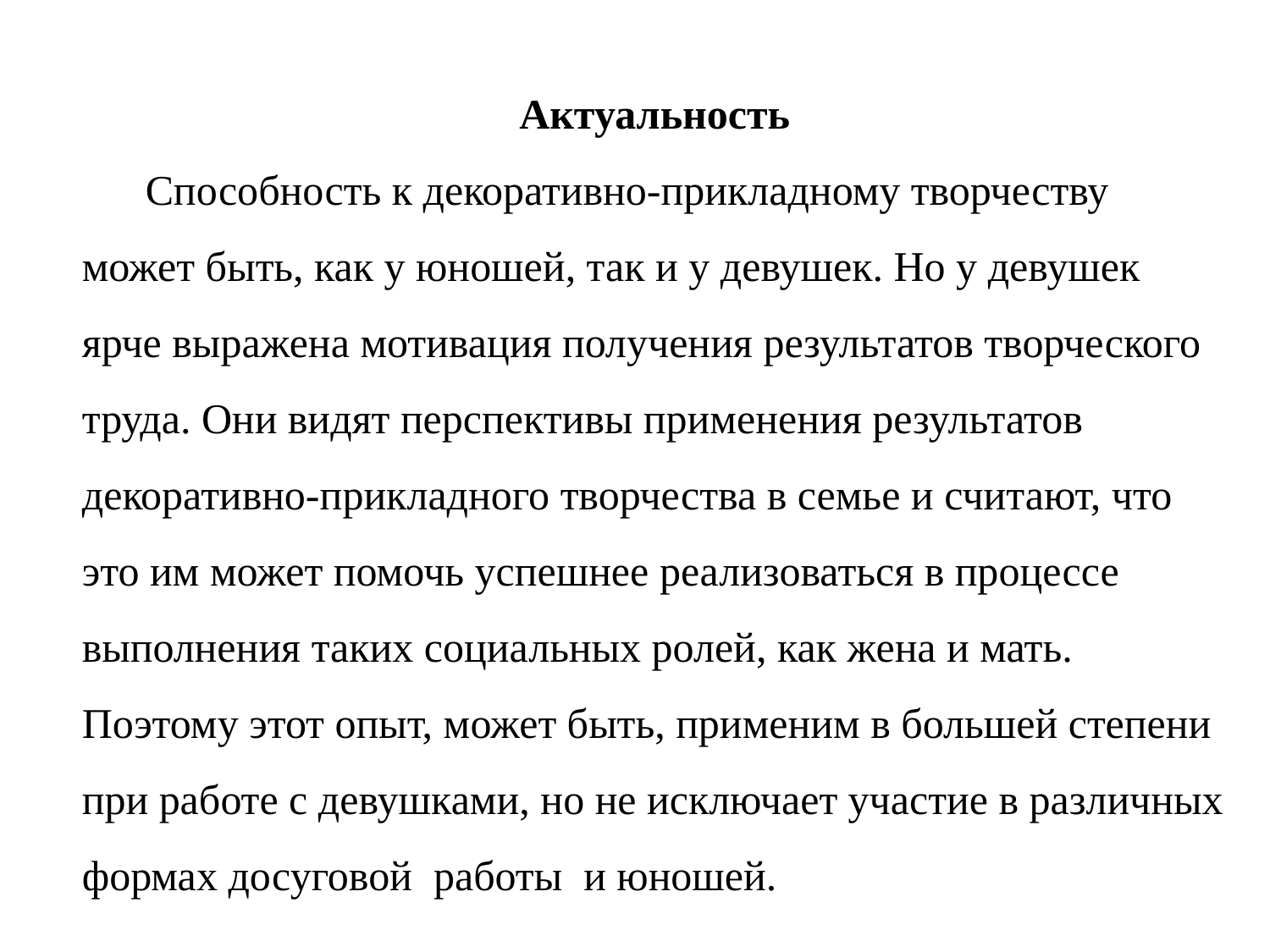

Актуальность
Способность к декоративно-прикладному творчеству может быть, как у юношей, так и у девушек. Но у девушек ярче выражена мотивация получения результатов творческого труда. Они видят перспективы применения результатов декоративно-прикладного творчества в семье и считают, что это им может помочь успешнее реализоваться в процессе выполнения таких социальных ролей, как жена и мать. Поэтому этот опыт, может быть, применим в большей степени при работе с девушками, но не исключает участие в различных формах досуговой  работы  и юношей.